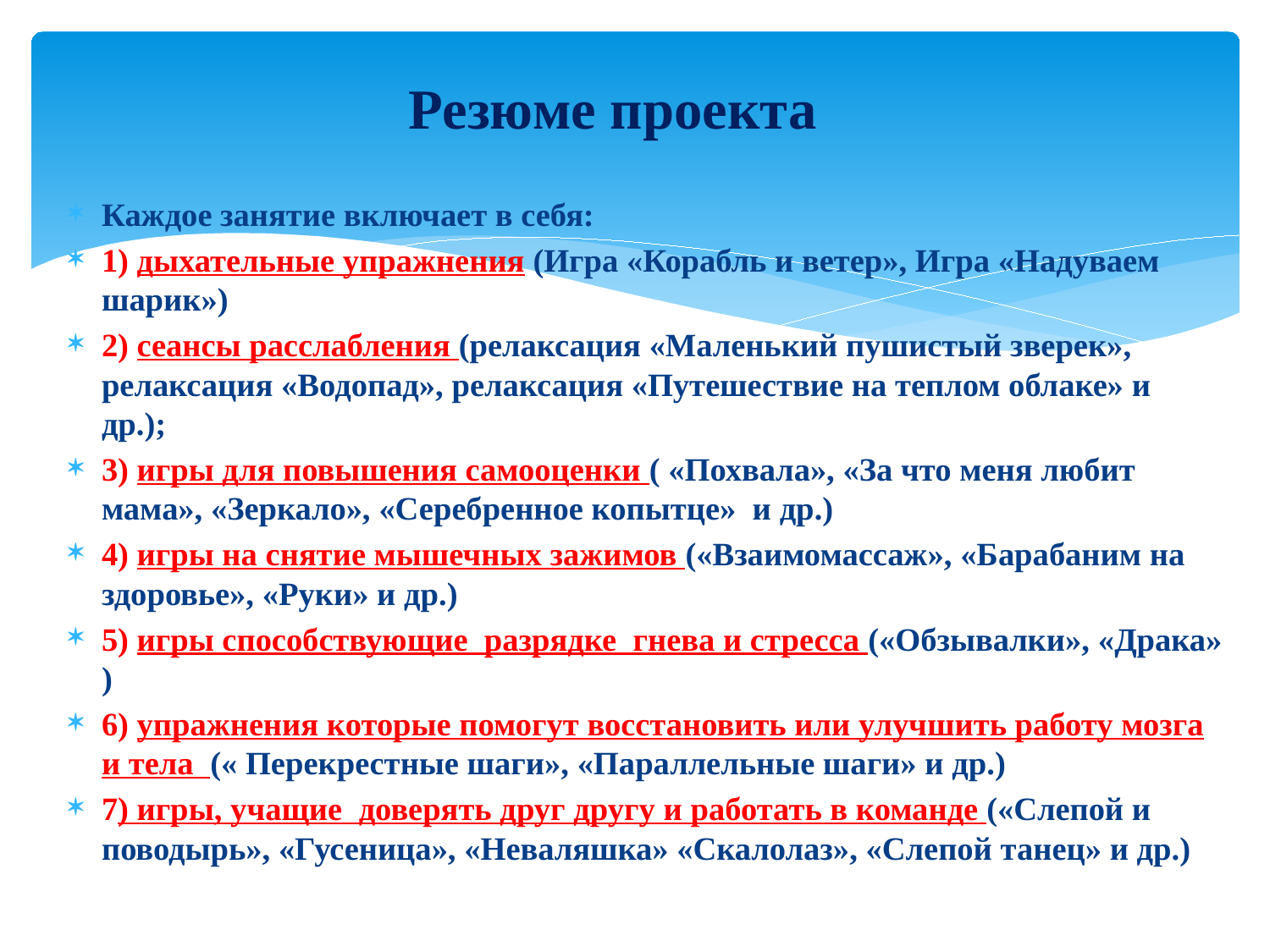

# Резюме проекта

Каждое занятие включает в себя:
1) дыхательные упражнения (Игра «Корабль и ветер», Игра «Надуваем шарик»)
2) сеансы расслабления (релаксация «Маленький пушистый зверек», релаксация «Водопад», релаксация «Путешествие на теплом облаке» и др.);
3) игры для повышения самооценки ( «Похвала», «За что меня любит мама», «Зеркало», «Серебренное копытце»  и др.)
4) игры на снятие мышечных зажимов («Взаимомассаж», «Барабаним на здоровье», «Руки» и др.)
5) игры способствующие  разрядке  гнева и стресса («Обзывалки», «Драка» )
6) упражнения которые помогут восстановить или улучшить работу мозга и тела  (« Перекрестные шаги», «Параллельные шаги» и др.)
7) игры, учащие  доверять друг другу и работать в команде («Слепой и поводырь», «Гусеница», «Неваляшка» «Скалолаз», «Слепой танец» и др.)